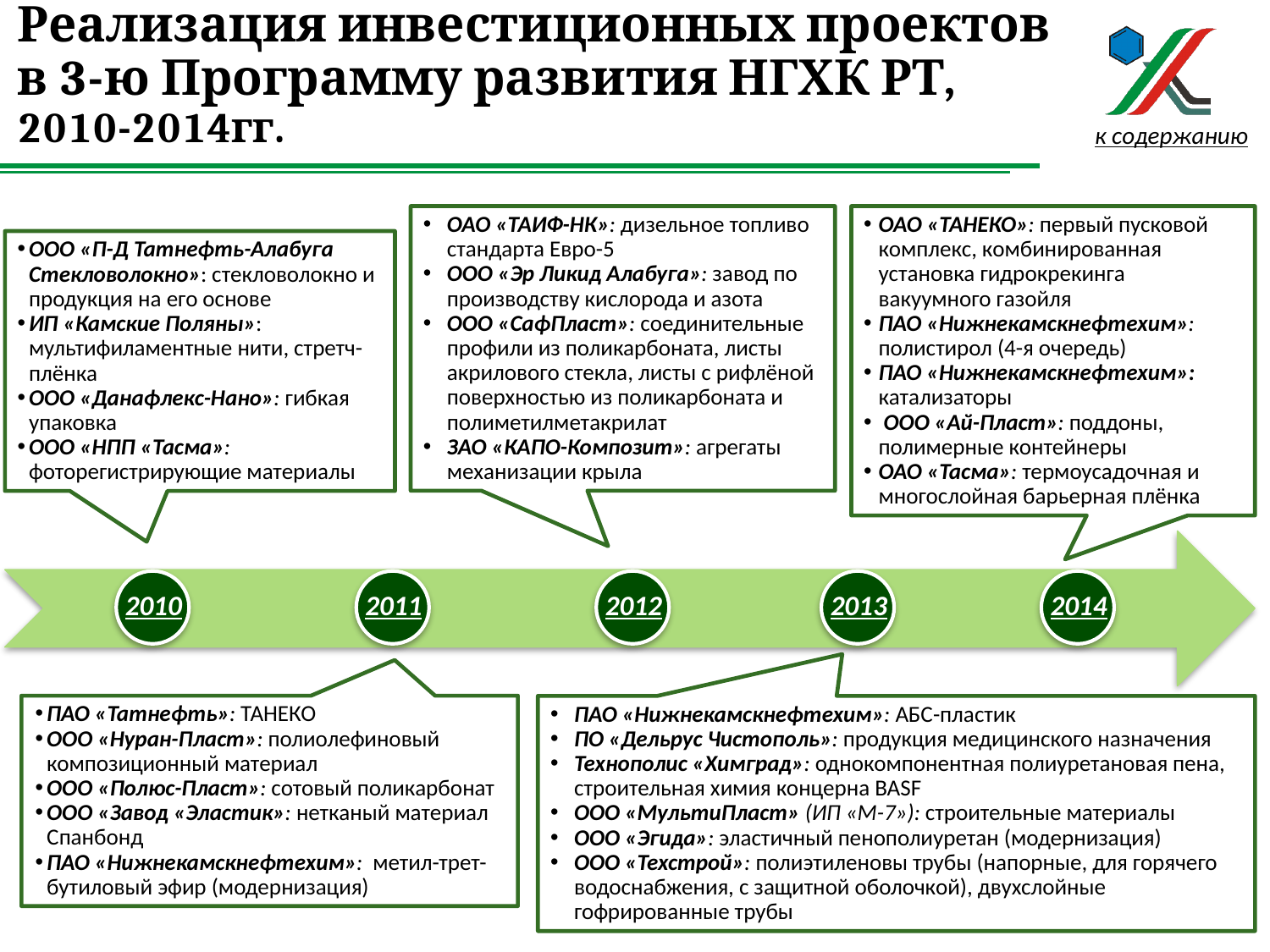

# Реализация инвестиционных проектов в 3-ю Программу развития НГХК РТ, 2010-2014гг.
к содержанию
ОАО «ТАИФ-НК»: дизельное топливо стандарта Евро-5
ООО «Эр Ликид Алабуга»: завод по производству кислорода и азота
ООО «СафПласт»: соединительные профили из поликарбоната, листы акрилового стекла, листы с рифлёной поверхностью из поликарбоната и полиметилметакрилат
ЗАО «КАПО-Композит»: агрегаты механизации крыла
ОАО «ТАНЕКО»: первый пусковой комплекс, комбинированная установка гидрокрекинга вакуумного газойля
ПАО «Нижнекамскнефтехим»: полистирол (4-я очередь)
ПАО «Нижнекамскнефтехим»: катализаторы
 ООО «Ай-Пласт»: поддоны, полимерные контейнеры
ОАО «Тасма»: термоусадочная и многослойная барьерная плёнка
ООО «П-Д Татнефть-Алабуга Стекловолокно»: стекловолокно и продукция на его основе
ИП «Камские Поляны»: мультифиламентные нити, стретч-плёнка
ООО «Данафлекс-Нано»: гибкая упаковка
ООО «НПП «Тасма»: фоторегистрирующие материалы

2010
2011
2012
2013
2014
ПАО «Татнефть»: ТАНЕКО
ООО «Нуран-Пласт»: полиолефиновый композиционный материал
ООО «Полюс-Пласт»: сотовый поликарбонат
ООО «Завод «Эластик»: нетканый материал Спанбонд
ПАО «Нижнекамскнефтехим»:  метил-трет-бутиловый эфир (модернизация)
ПАО «Нижнекамскнефтехим»: АБС-пластик
ПО «Дельрус Чистополь»: продукция медицинского назначения
Технополис «Химград»: однокомпонентная полиуретановая пена, строительная химия концерна BASF
ООО «МультиПласт» (ИП «М-7»): строительные материалы
ООО «Эгида»: эластичный пенополиуретан (модернизация)
ООО «Техстрой»: полиэтиленовы трубы (напорные, для горячего водоснабжения, с защитной оболочкой), двухслойные гофрированные трубы